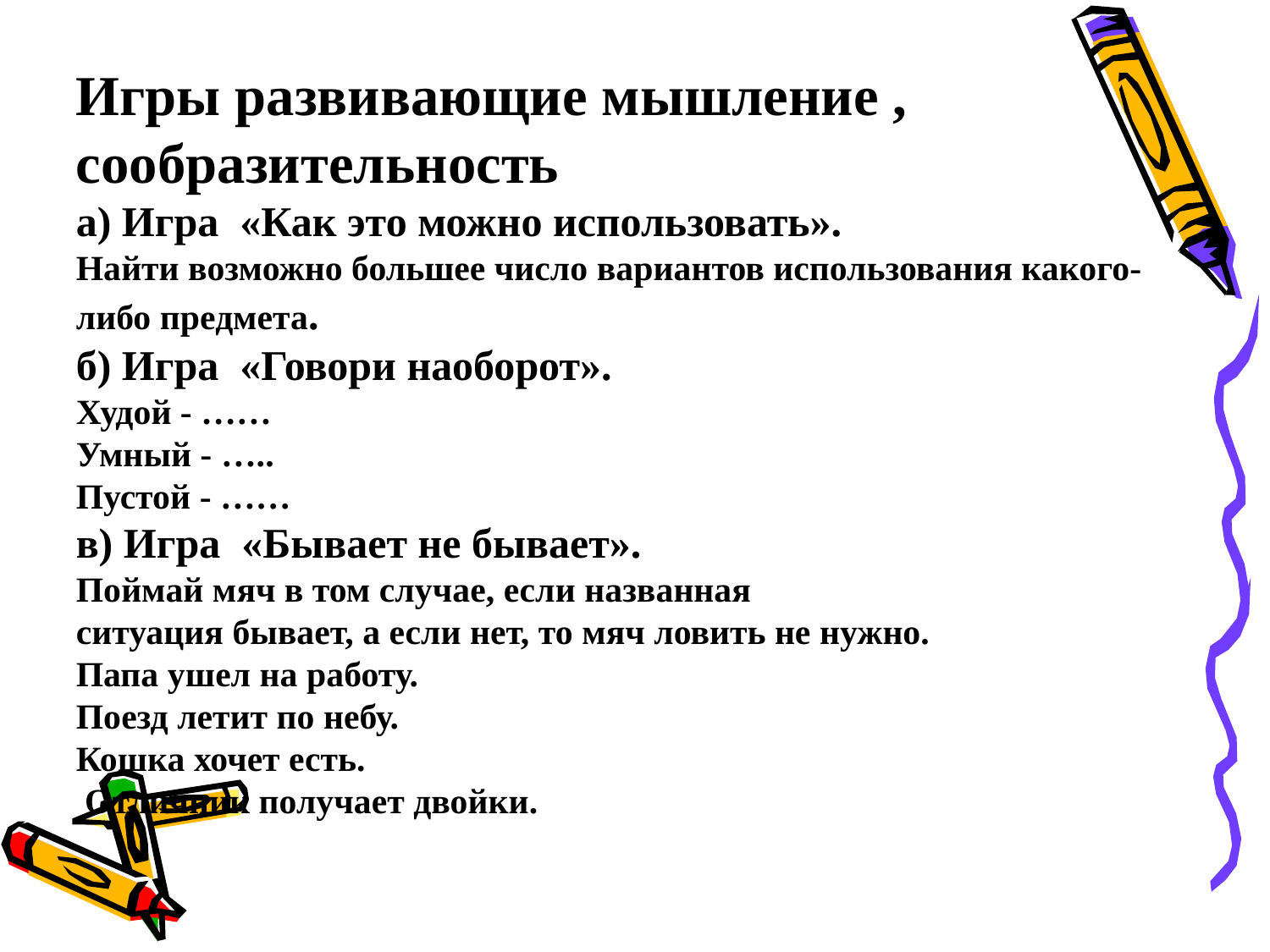

Игры развивающие мышление ,       сообразительность
а) Игра  «Как это можно использовать».
Найти возможно большее число вариантов использования какого-либо предмета.
б) Игра  «Говори наоборот».
Худой - ……
Умный - …..
Пустой - ……
в) Игра  «Бывает не бывает».
Поймай мяч в том случае, если названная ситуация бывает, а если нет, то мяч ловить не нужно.
Папа ушел на работу.
Поезд летит по небу.
Кошка хочет есть.
 Отличник получает двойки.